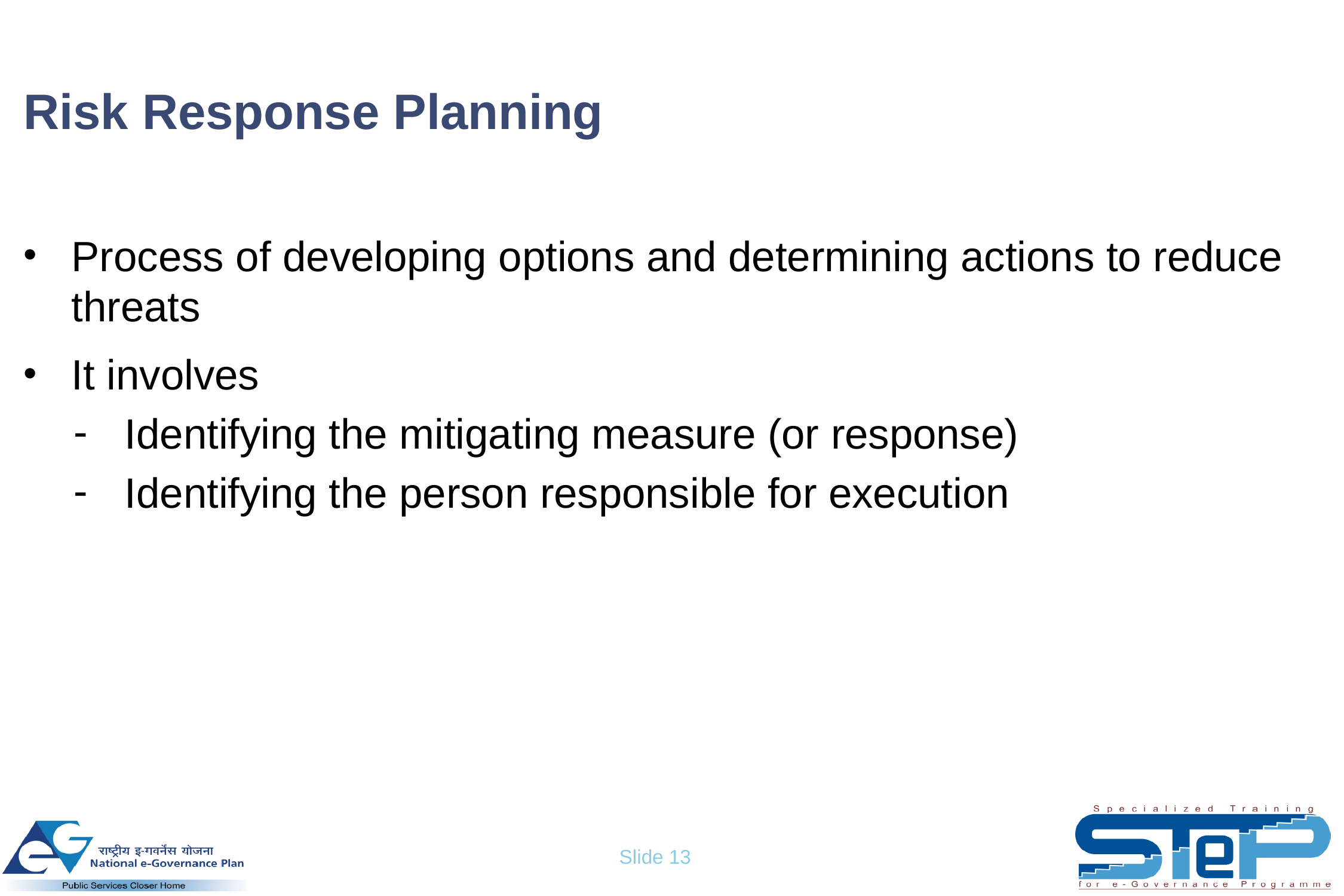

# Risk Response Planning
Process of developing options and determining actions to reduce threats
It involves
Identifying the mitigating measure (or response)
Identifying the person responsible for execution